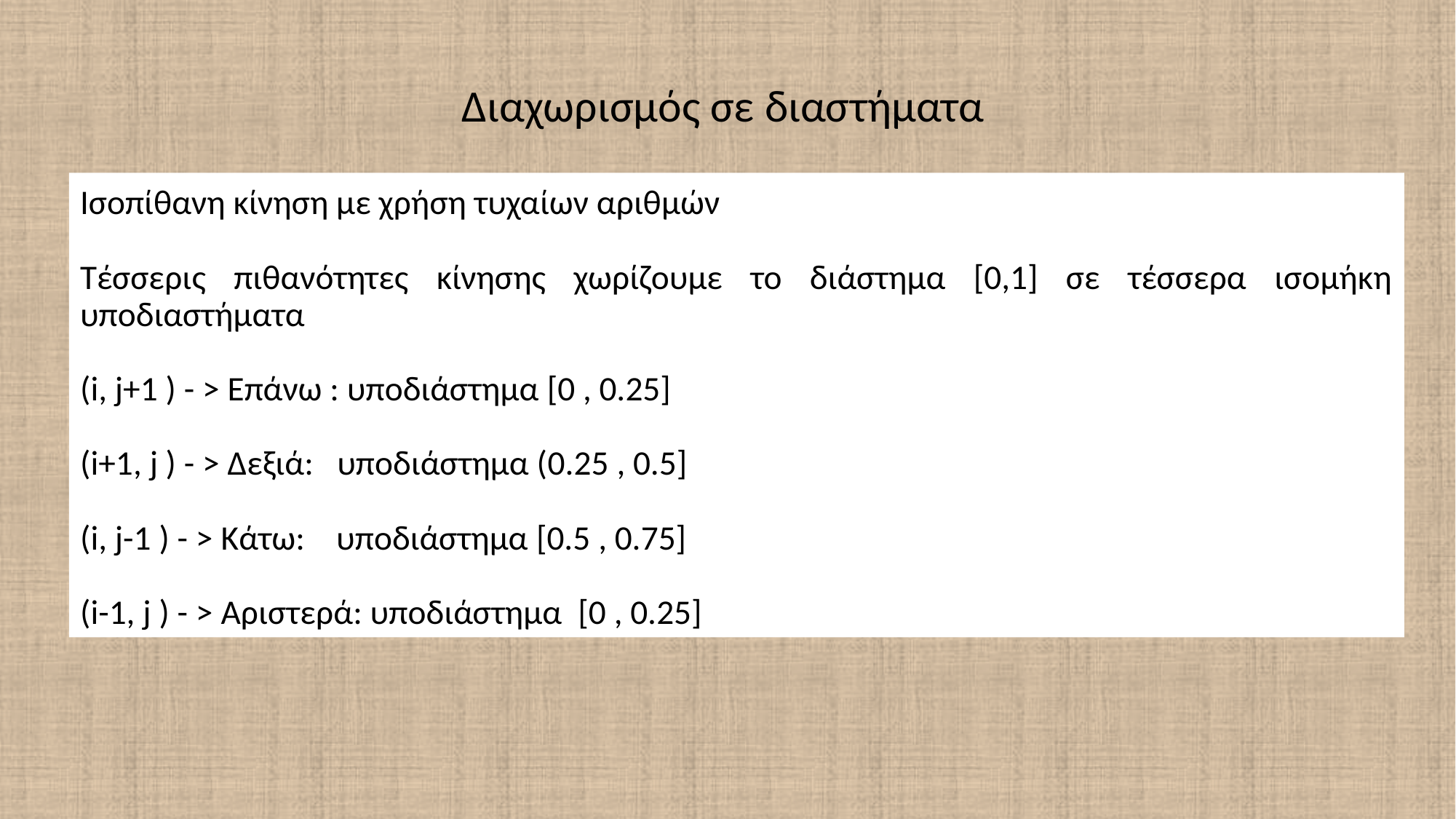

# Διαχωρισμός σε διαστήματα
Ισοπίθανη κίνηση με χρήση τυχαίων αριθμών

Τέσσερις πιθανότητες κίνησης χωρίζουμε το διάστημα [0,1] σε τέσσερα ισομήκη υποδιαστήματα

(i, j+1 ) - > Επάνω : υποδιάστημα [0 , 0.25]

(i+1, j ) - > Δεξιά:   υποδιάστημα (0.25 , 0.5]

(i, j-1 ) - > Κάτω:    υποδιάστημα [0.5 , 0.75]

(i-1, j ) - > Αριστερά: υποδιάστημα  [0 , 0.25]